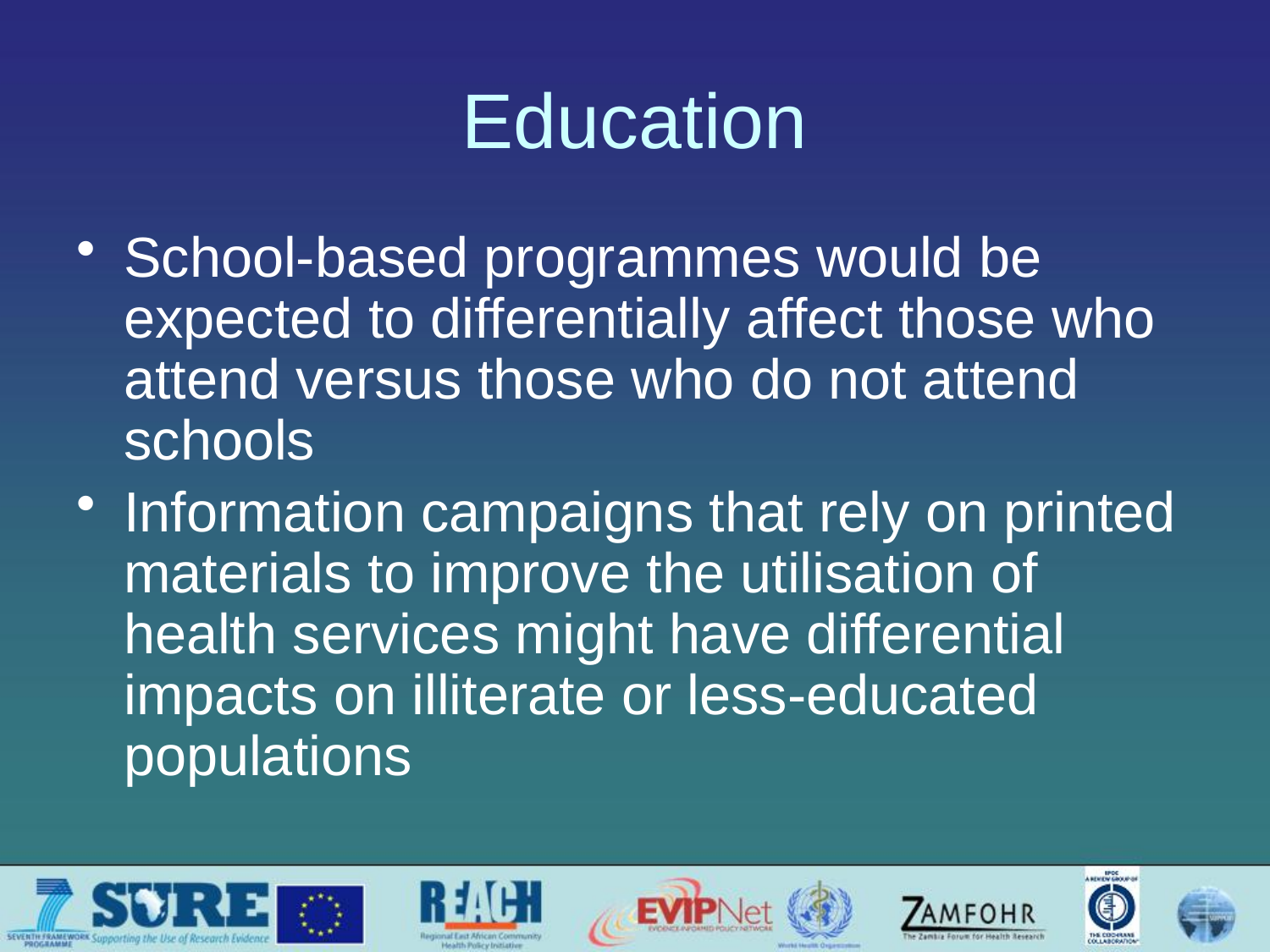

# Education
School-based programmes would be expected to differentially affect those who attend versus those who do not attend schools
Information campaigns that rely on printed materials to improve the utilisation of health services might have differential impacts on illiterate or less-educated populations